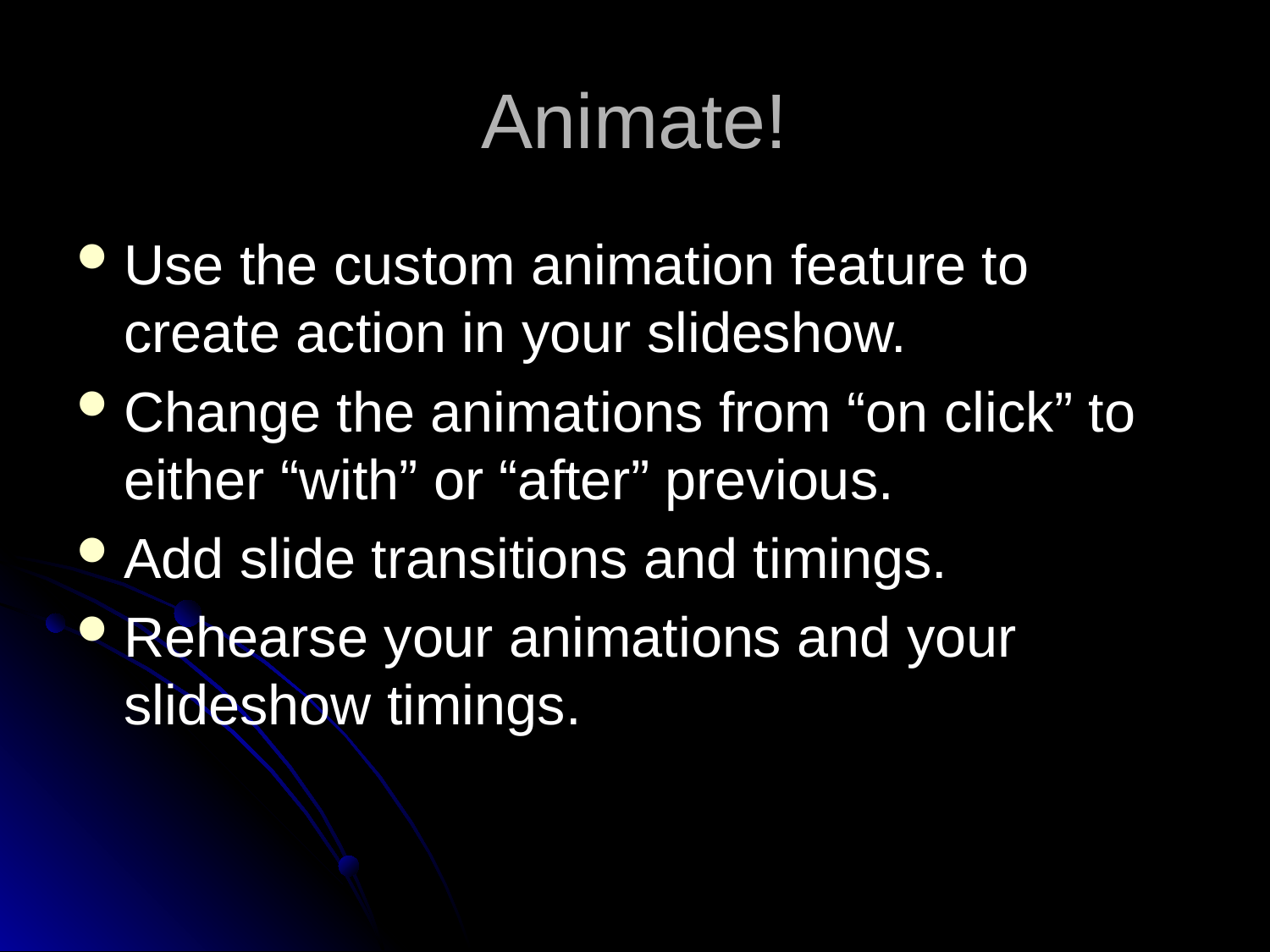

# Animate!
Use the custom animation feature to create action in your slideshow.
Change the animations from “on click” to either “with” or “after” previous.
Add slide transitions and timings.
Rehearse your animations and your slideshow timings.